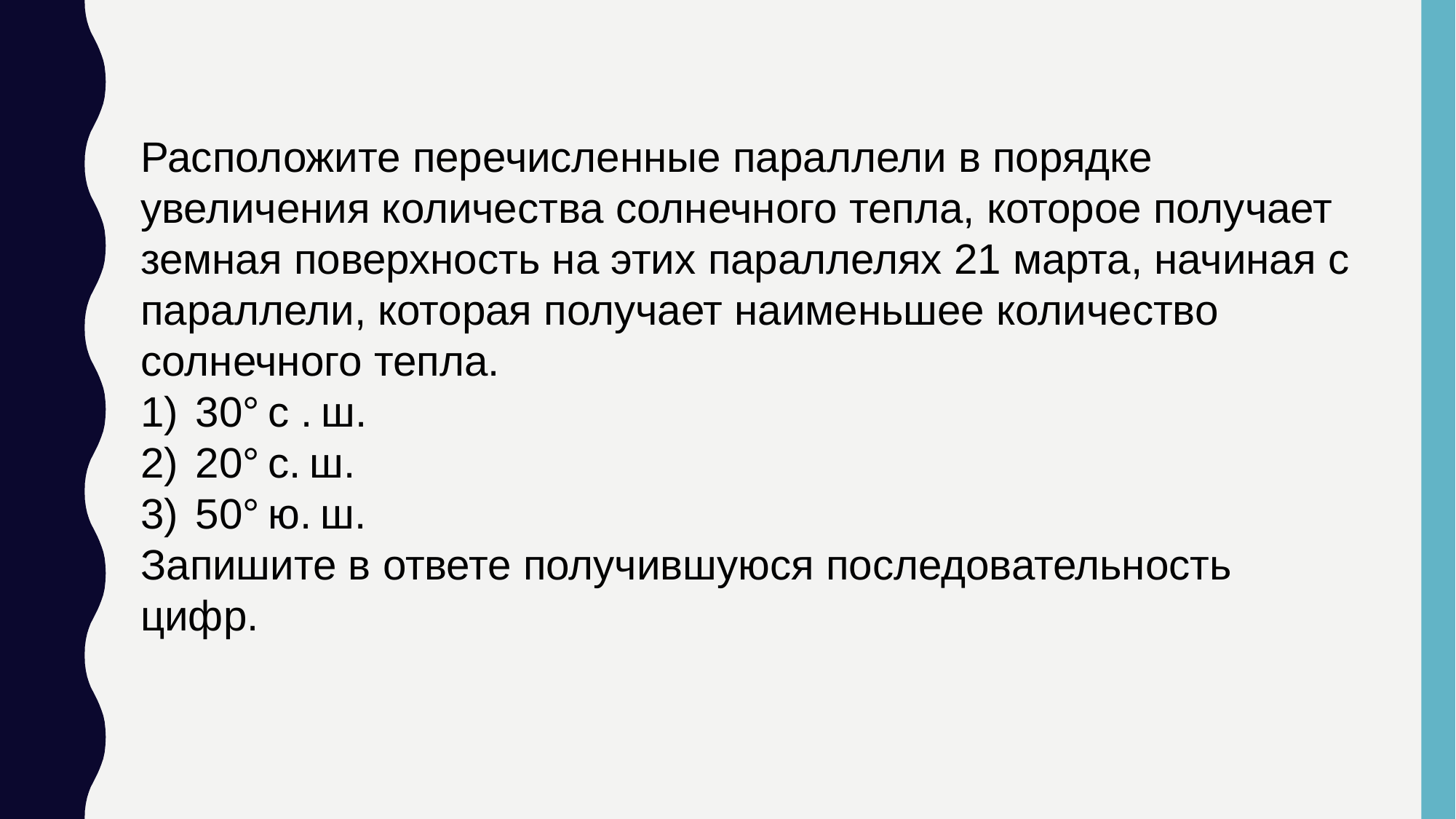

Расположите перечисленные параллели в порядке увеличения количества солнечного тепла, которое получает земная поверхность на этих параллелях 21 марта, начиная с параллели, которая получает наименьшее количество солнечного тепла.
1)  30° c . ш.
2)  20° с. ш.
3)  50° ю. ш.
Запишите в ответе получившуюся последовательность цифр.